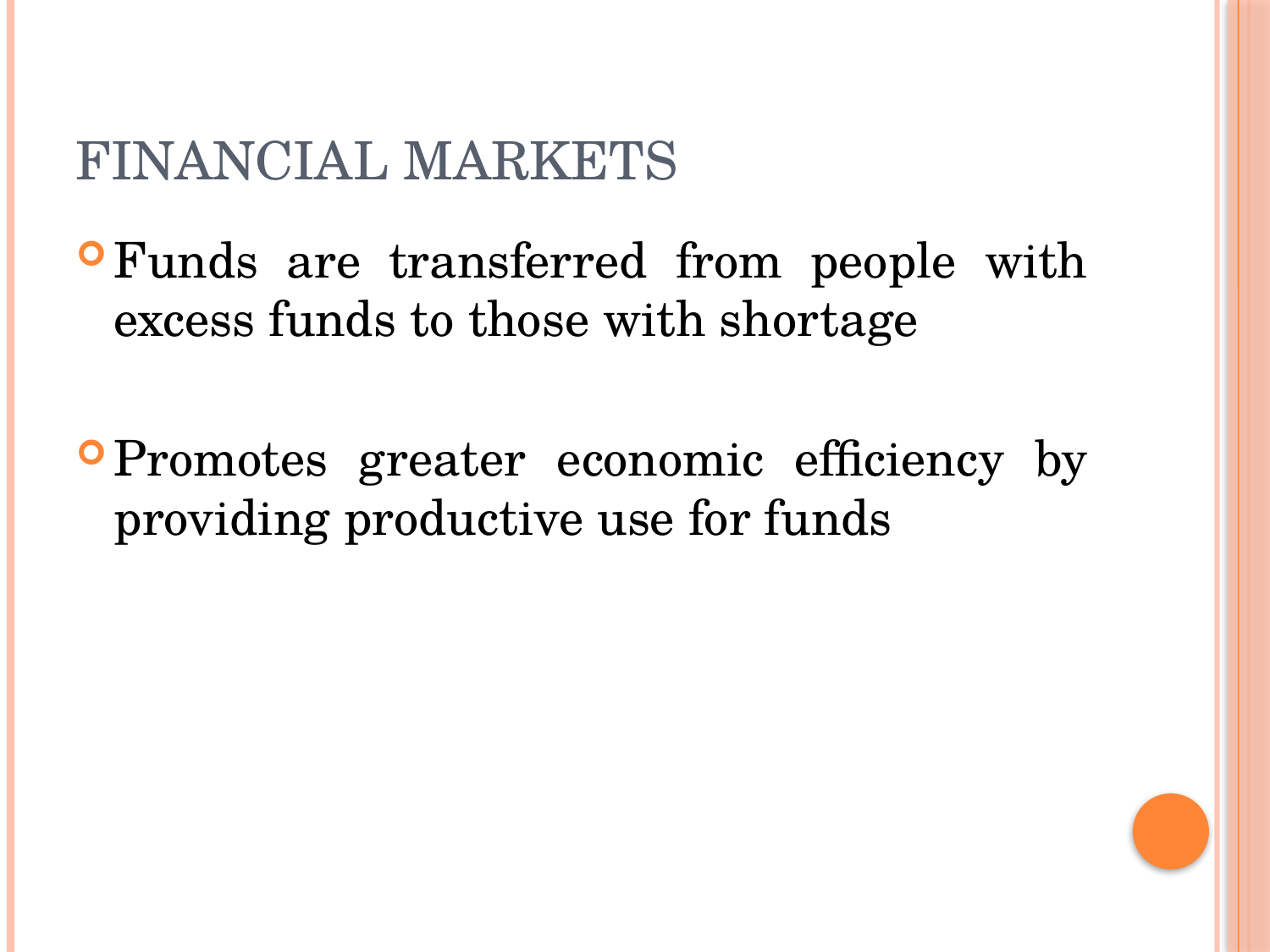

# Financial markets
Funds are transferred from people with excess funds to those with shortage

Promotes greater economic efficiency by providing productive use for funds